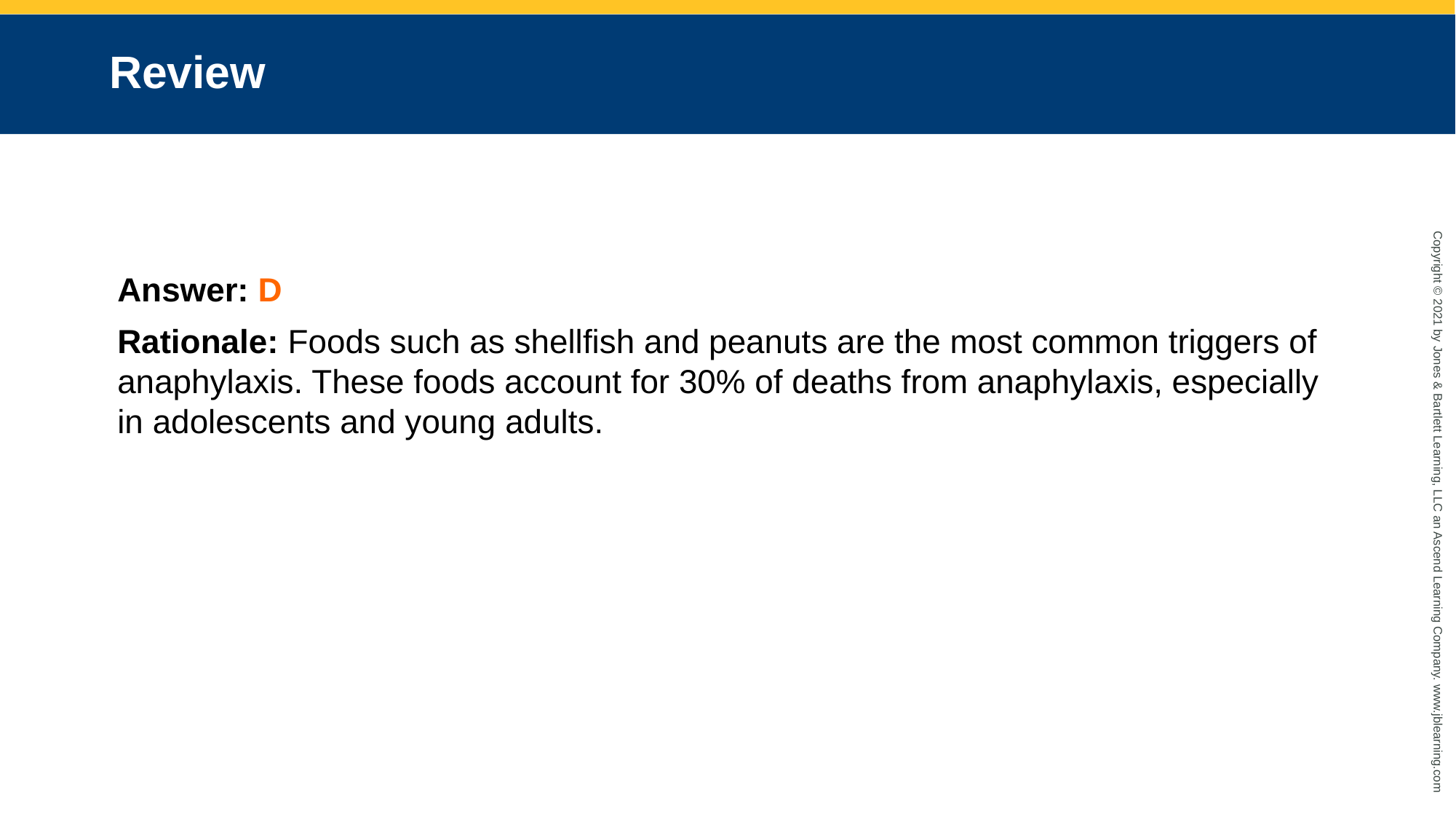

# Review
Answer: D
Rationale: Foods such as shellfish and peanuts are the most common triggers of anaphylaxis. These foods account for 30% of deaths from anaphylaxis, especially in adolescents and young adults.